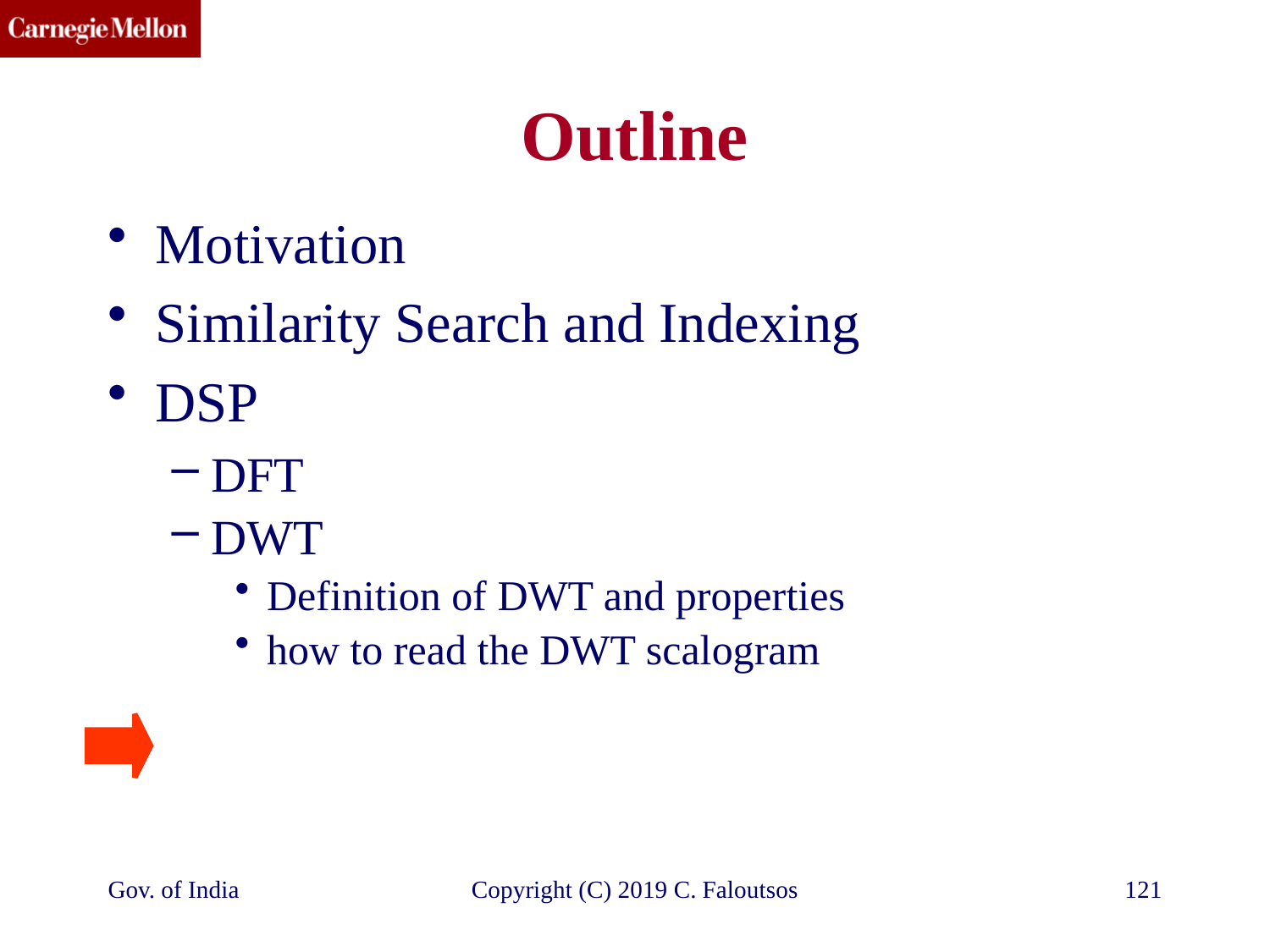

# Outline
Motivation
Similarity Search and Indexing
DSP
DFT
DWT
Definition of DWT and properties
how to read the DWT scalogram

Gov. of India
Copyright (C) 2019 C. Faloutsos
121